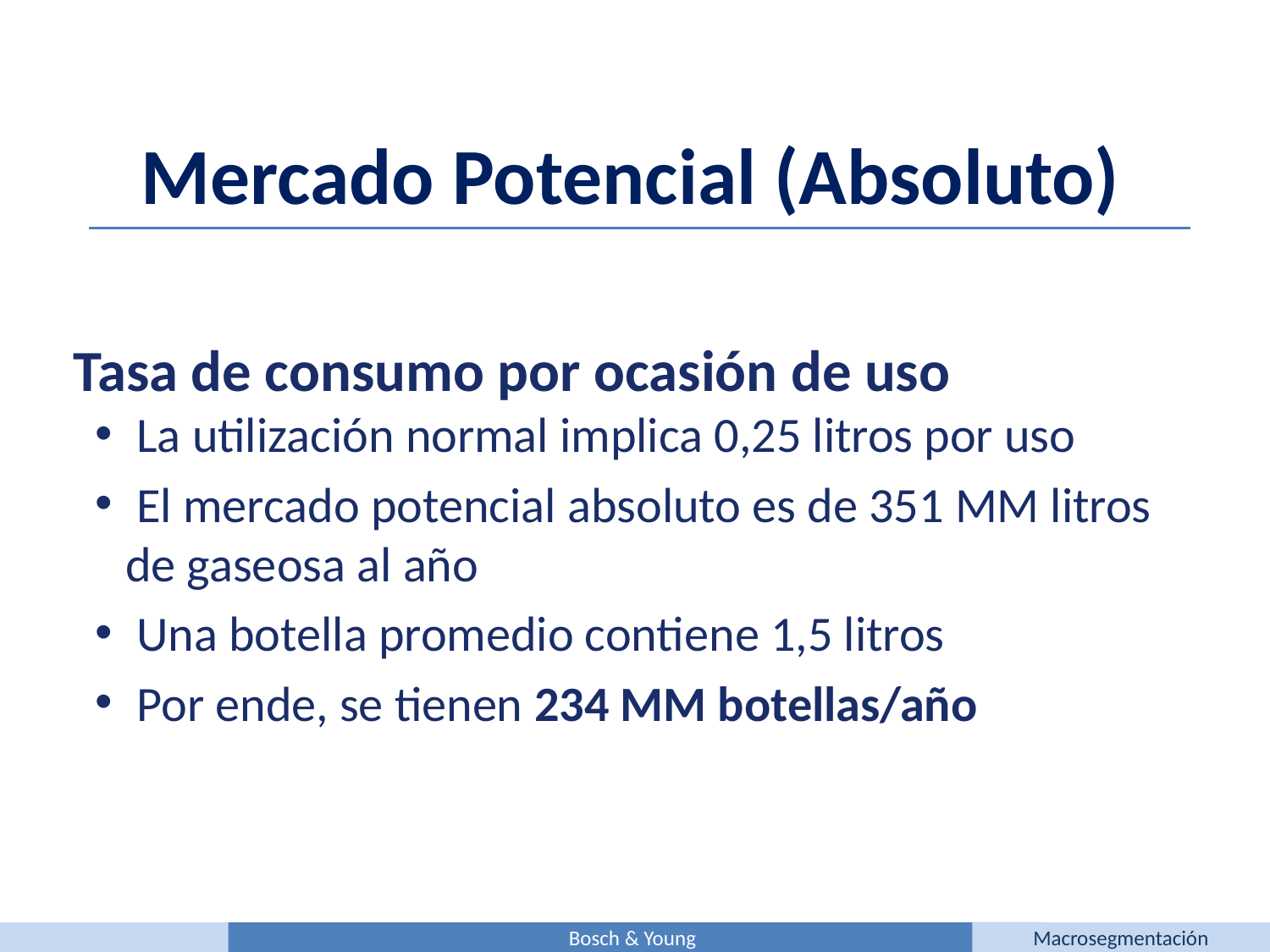

Mercado Potencial (Absoluto)
 Tasa de consumo por ocasión de uso
 La utilización normal implica 0,25 litros por uso

 El mercado potencial absoluto es de 351 MM litros de gaseosa al año

 Una botella promedio contiene 1,5 litros

 Por ende, se tienen 234 MM botellas/año

Bosch & Young
Macrosegmentación